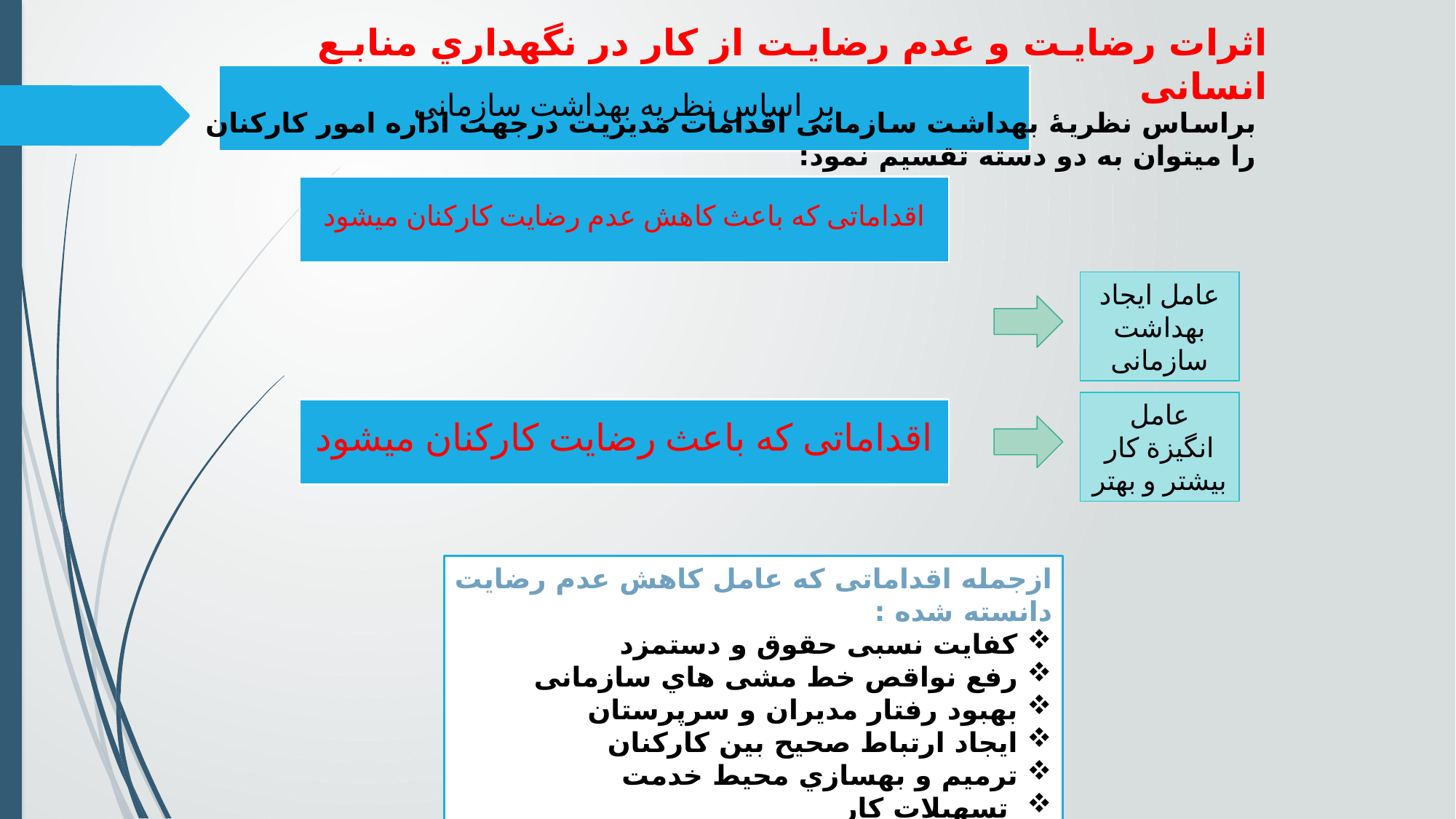

اثرات رضایت و عدم رضایت از کار در نگهداري منابع انسانی
اقداماتی که باعث کاهش عدم رضایت کارکنان میشود
اقداماتی که باعث رضایت کارکنان میشود
بر اساس نظریه بهداشت سازمانی
براساس نظریۀ بهداشت سازمانی اقدامات مدیریت درجهت اداره امور کارکنان را میتوان به دو دسته تقسیم نمود:
عامل ایجاد بهداشت سازمانی

عامل
انگیزة کار بیشتر و بهتر

ازجمله اقداماتی که عامل کاهش عدم رضایت دانسته شده :
کفایت نسبی حقوق و دستمزد
رفع نواقص خط مشی هاي سازمانی
بهبود رفتار مدیران و سرپرستان
ایجاد ارتباط صحیح بین کارکنان
ترمیم و بهسازي محیط خدمت
 تسهیلات کار